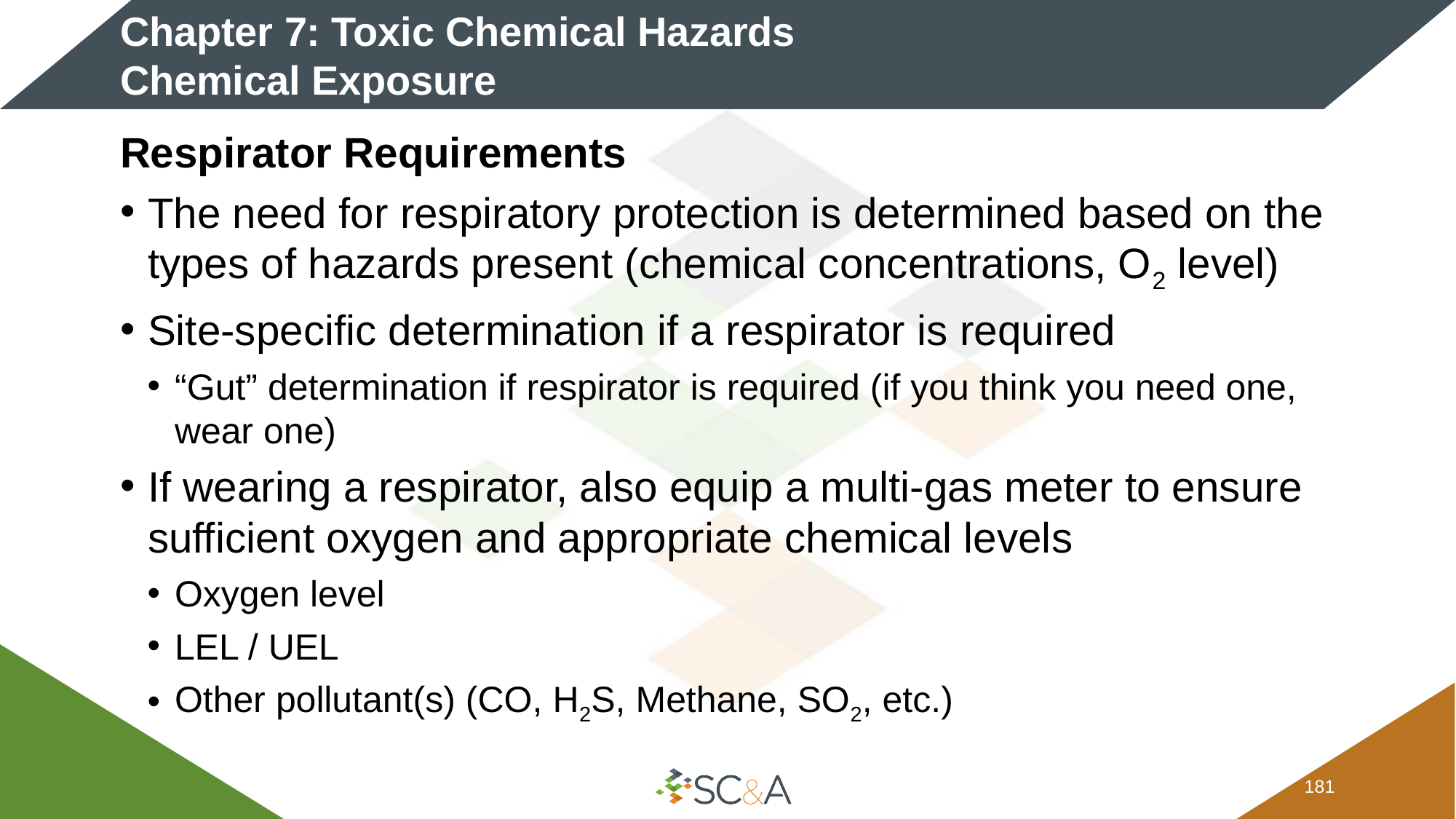

# Chapter 7: Toxic Chemical Hazards Chemical Exposure
Respirator Requirements
The need for respiratory protection is determined based on the types of hazards present (chemical concentrations, O2 level)
Site-specific determination if a respirator is required
“Gut” determination if respirator is required (if you think you need one, wear one)
If wearing a respirator, also equip a multi-gas meter to ensure sufficient oxygen and appropriate chemical levels
Oxygen level
LEL / UEL
Other pollutant(s) (CO, H2S, Methane, SO2, etc.)
181